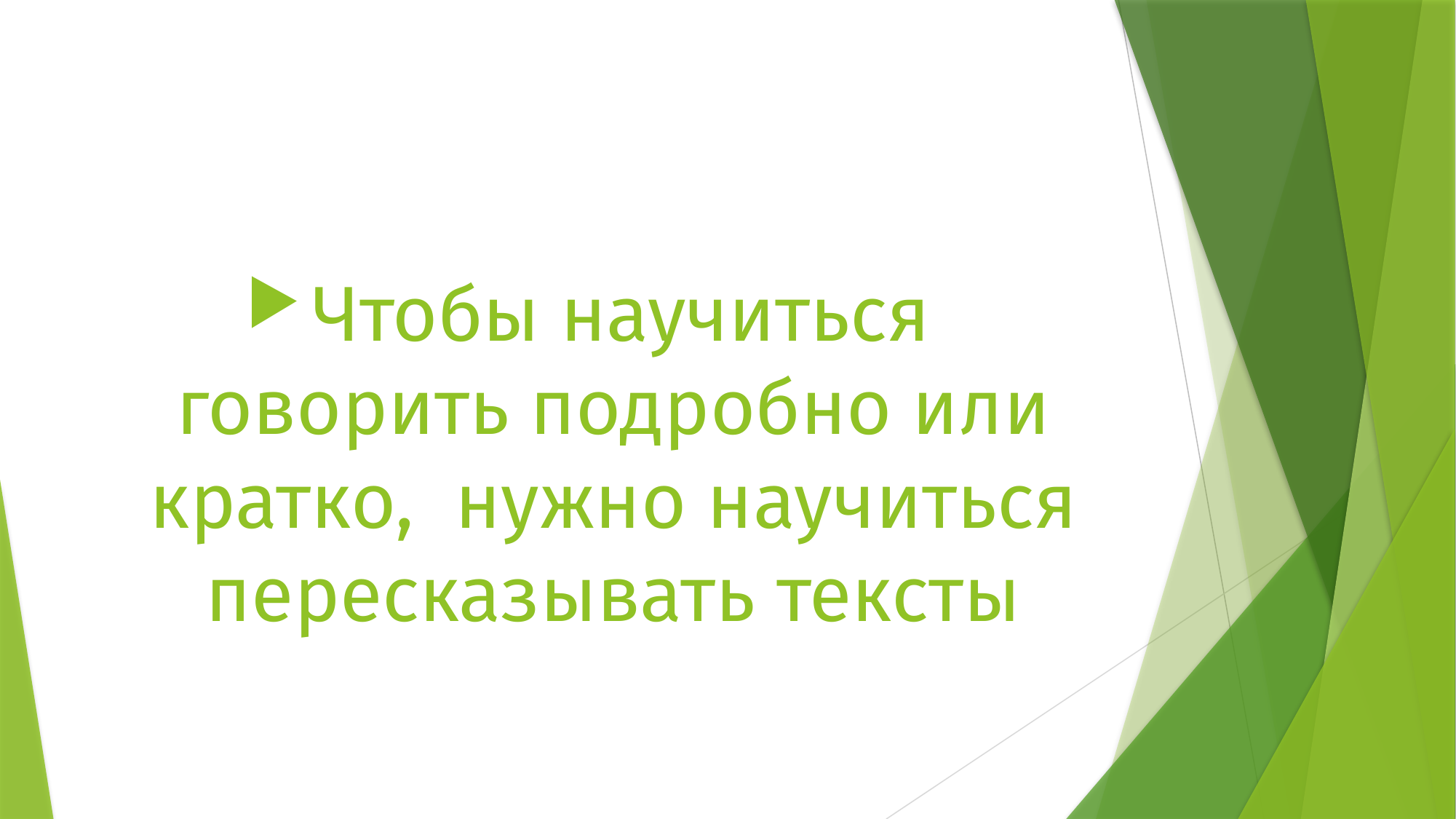

#
Чтобы научиться говорить подробно или кратко,  нужно научиться пересказывать тексты